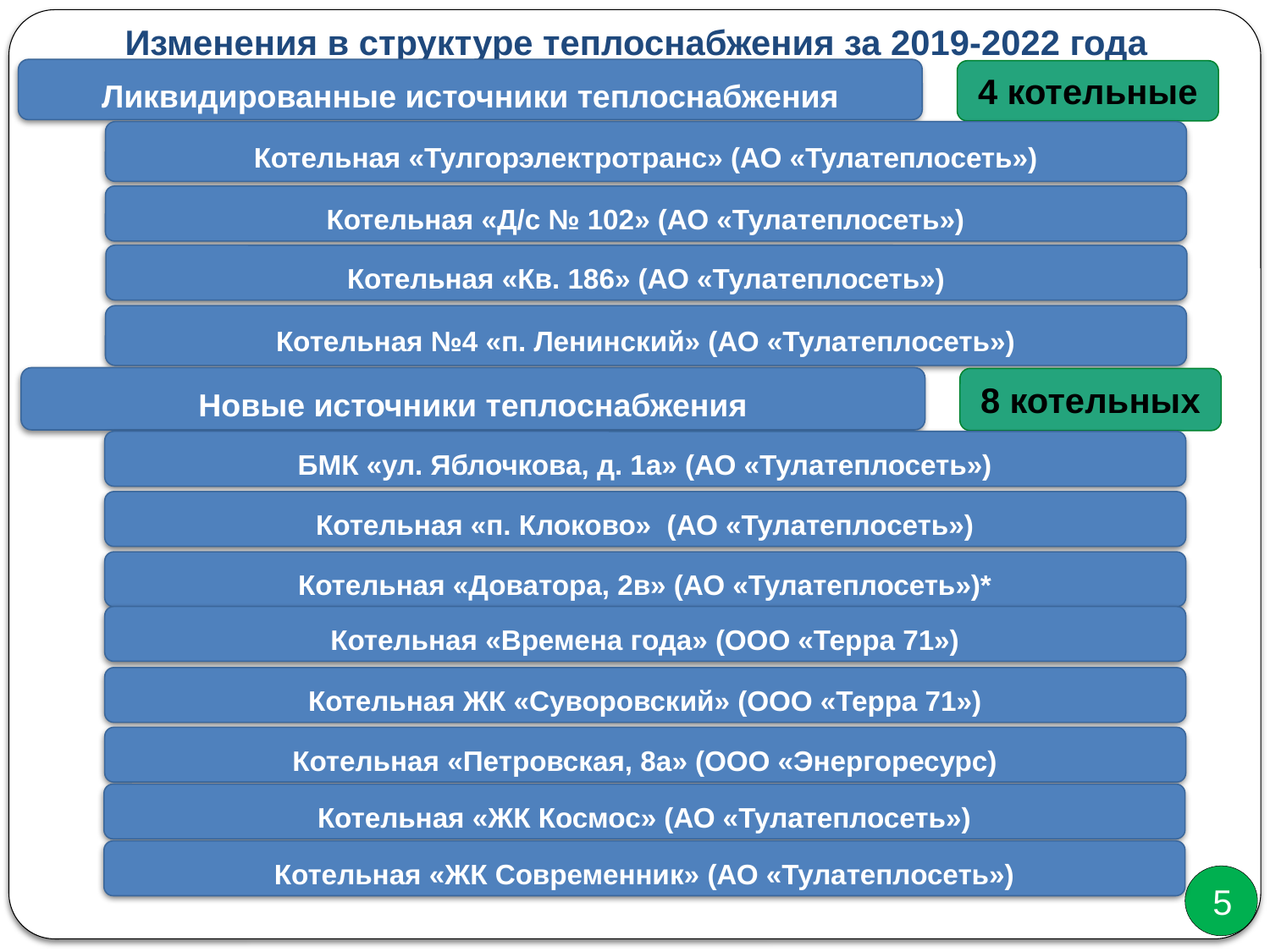

Изменения в структуре теплоснабжения за 2019-2022 года
Ликвидированные источники теплоснабжения
4 котельные
Котельная «Тулгорэлектротранс» (АО «Тулатеплосеть»)
Котельная «Д/с № 102» (АО «Тулатеплосеть»)
Котельная «Кв. 186» (АО «Тулатеплосеть»)
Котельная №4 «п. Ленинский» (АО «Тулатеплосеть»)
Новые источники теплоснабжения
8 котельных
БМК «ул. Яблочкова, д. 1а» (АО «Тулатеплосеть»)
Котельная «п. Клоково»  (АО «Тулатеплосеть»)
Котельная «Доватора, 2в» (АО «Тулатеплосеть»)*
Котельная «Времена года» (ООО «Терра 71»)
Котельная ЖК «Суворовский» (ООО «Терра 71»)
Котельная «Петровская, 8а» (ООО «Энергоресурс)
Котельная «ЖК Космос» (АО «Тулатеплосеть»)
Котельная «ЖК Современник» (АО «Тулатеплосеть»)

5